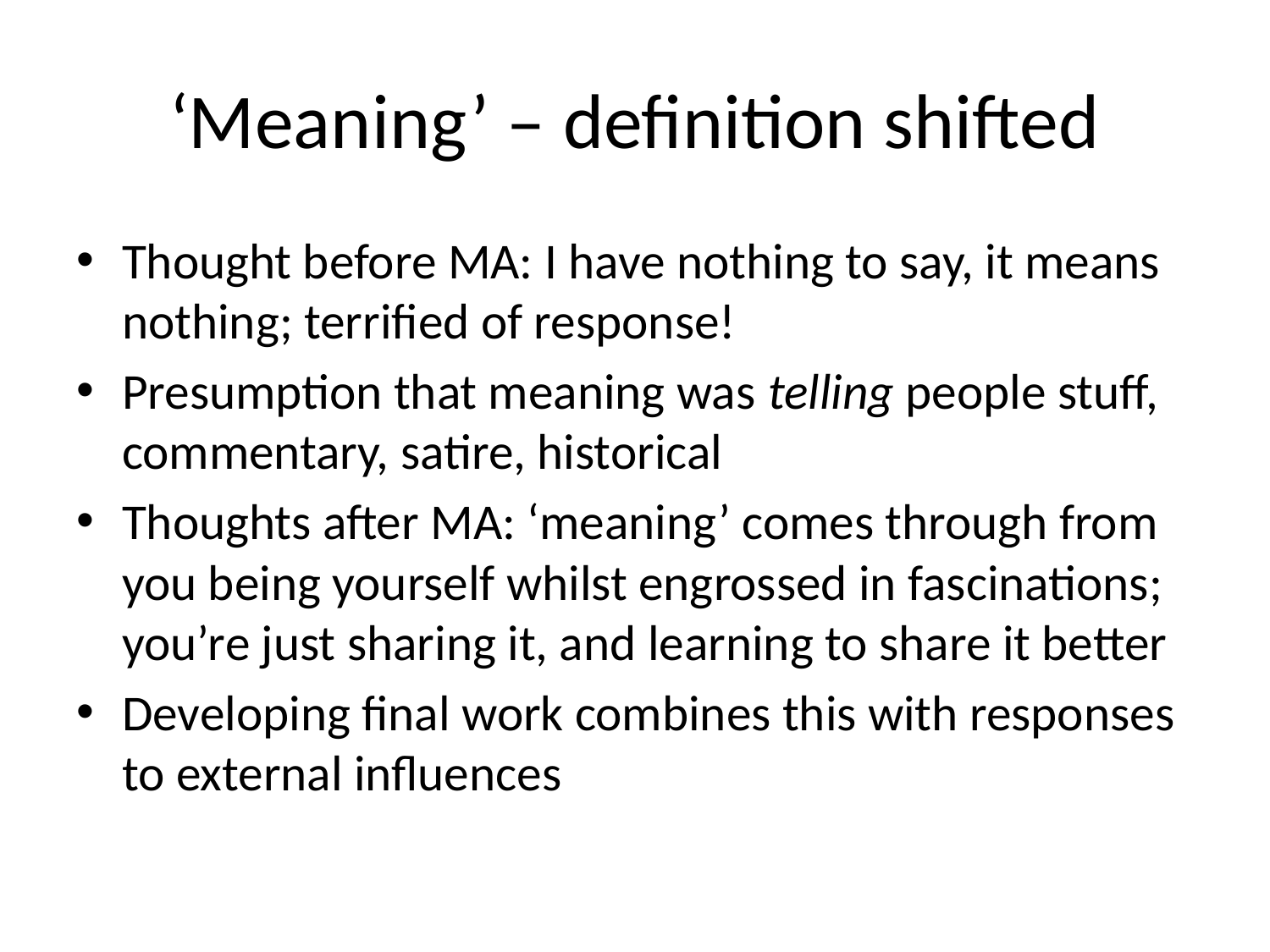

# ‘Meaning’ – definition shifted
Thought before MA: I have nothing to say, it means nothing; terrified of response!
Presumption that meaning was telling people stuff, commentary, satire, historical
Thoughts after MA: ‘meaning’ comes through from you being yourself whilst engrossed in fascinations; you’re just sharing it, and learning to share it better
Developing final work combines this with responses to external influences